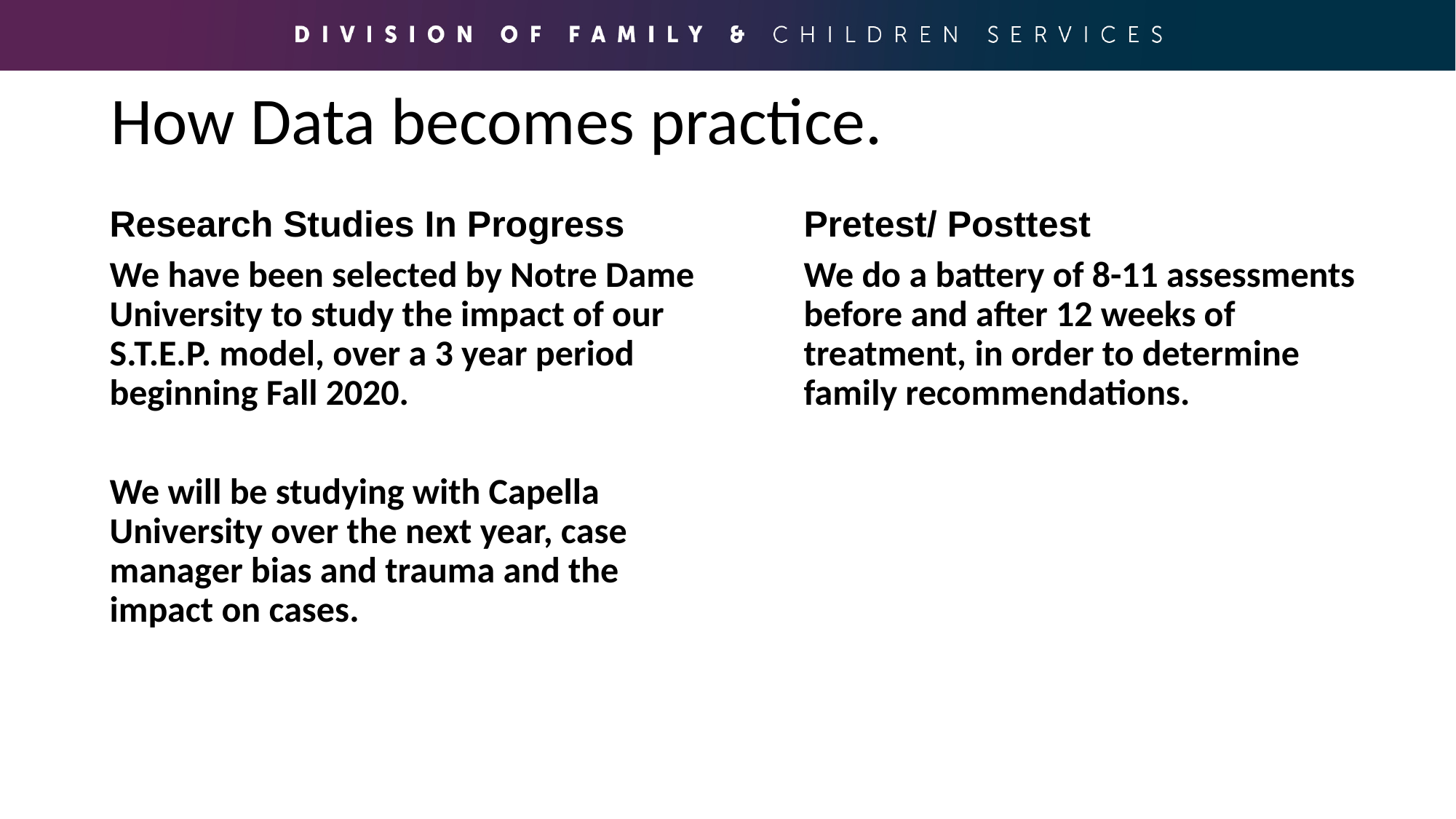

# How Data becomes practice.
Research Studies In Progress
Pretest/ Posttest
We have been selected by Notre Dame University to study the impact of our S.T.E.P. model, over a 3 year period beginning Fall 2020.

We will be studying with Capella University over the next year, case manager bias and trauma and the impact on cases.
We do a battery of 8-11 assessments before and after 12 weeks of treatment, in order to determine family recommendations.